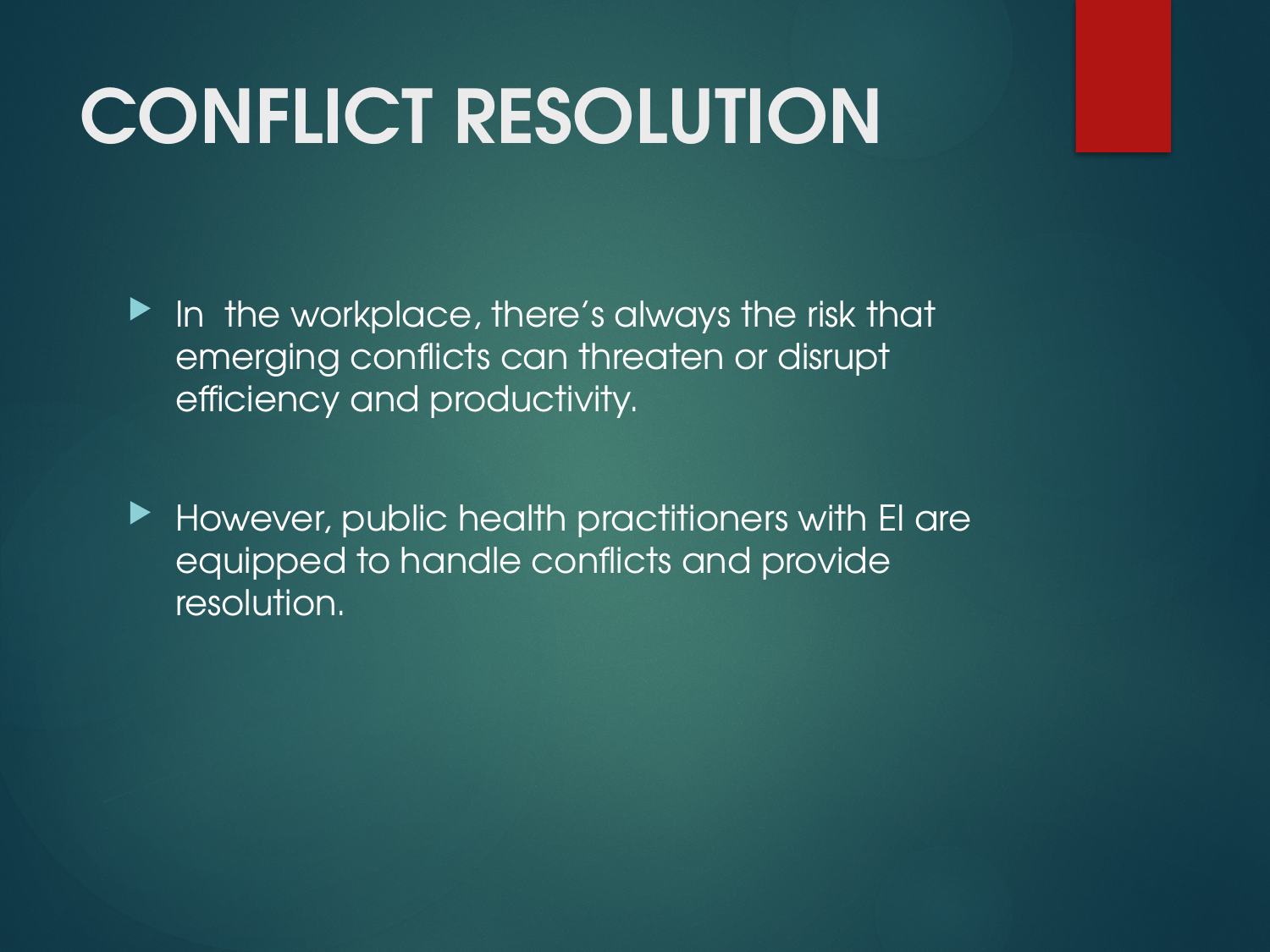

# CONFLICT RESOLUTION
In  the workplace, there’s always the risk that emerging conflicts can threaten or disrupt efficiency and productivity.

However, public health practitioners with EI are equipped to handle conflicts and provide resolution.